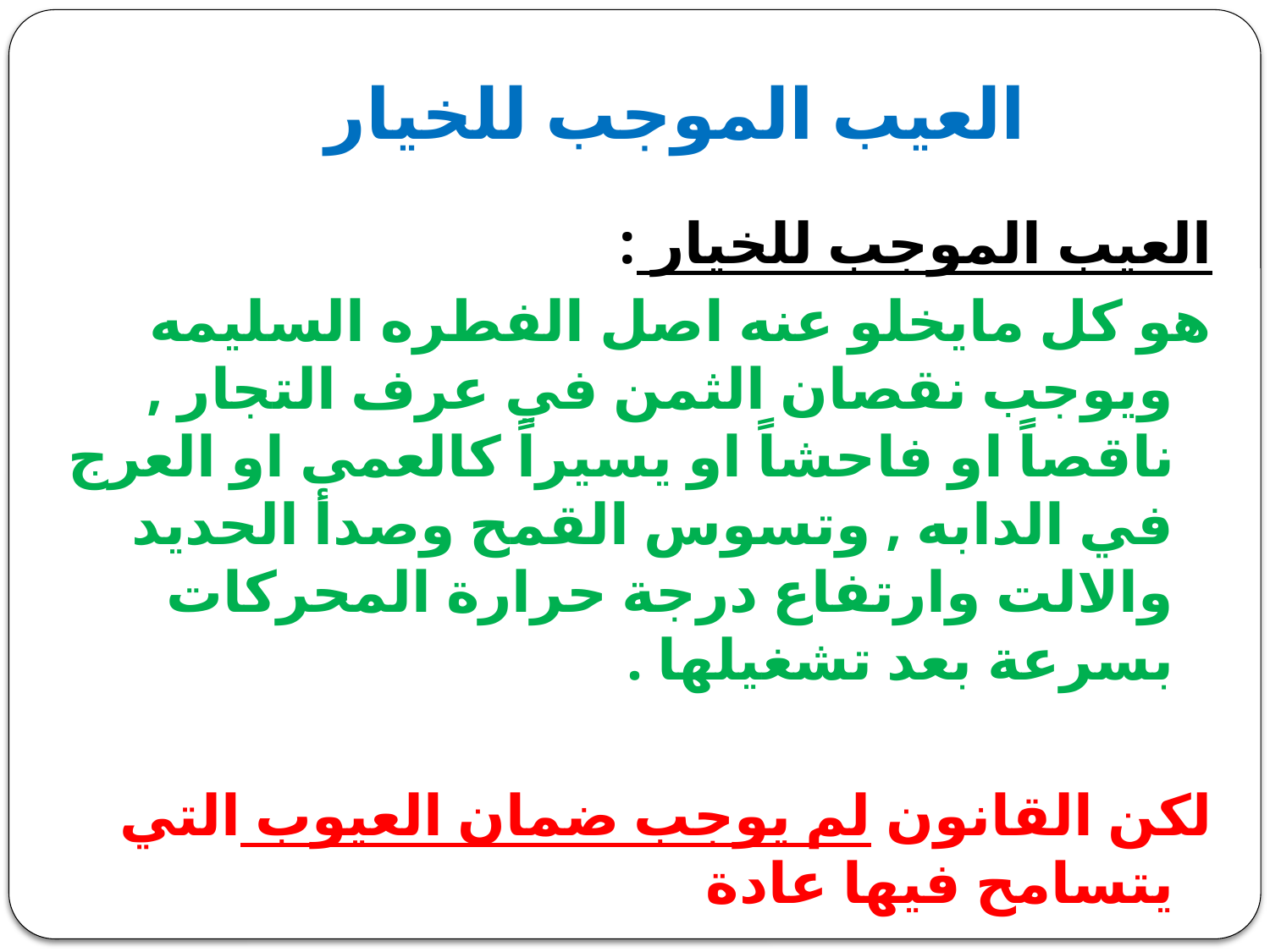

# العيب الموجب للخيار
العيب الموجب للخيار :
هو كل مايخلو عنه اصل الفطره السليمه ويوجب نقصان الثمن في عرف التجار , ناقصاً او فاحشاً او يسيراً كالعمى او العرج في الدابه , وتسوس القمح وصدأ الحديد والالت وارتفاع درجة حرارة المحركات بسرعة بعد تشغيلها .

لكن القانون لم يوجب ضمان العيوب التي يتسامح فيها عادة